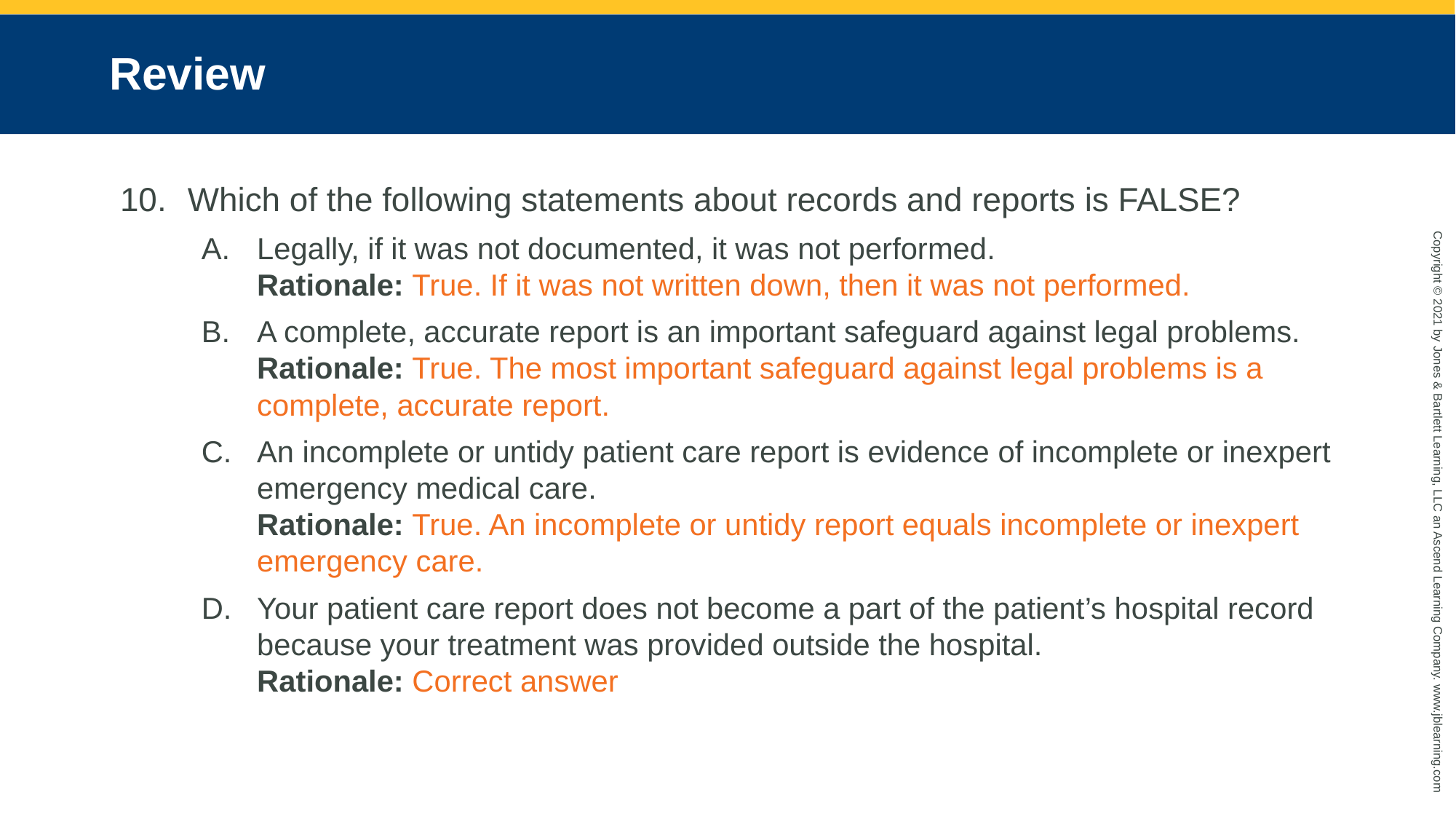

# Review
Which of the following statements about records and reports is FALSE?
Legally, if it was not documented, it was not performed.
Rationale: True. If it was not written down, then it was not performed.
A complete, accurate report is an important safeguard against legal problems.
Rationale: True. The most important safeguard against legal problems is a complete, accurate report.
An incomplete or untidy patient care report is evidence of incomplete or inexpert emergency medical care.
Rationale: True. An incomplete or untidy report equals incomplete or inexpert emergency care.
Your patient care report does not become a part of the patient’s hospital record because your treatment was provided outside the hospital.
Rationale: Correct answer